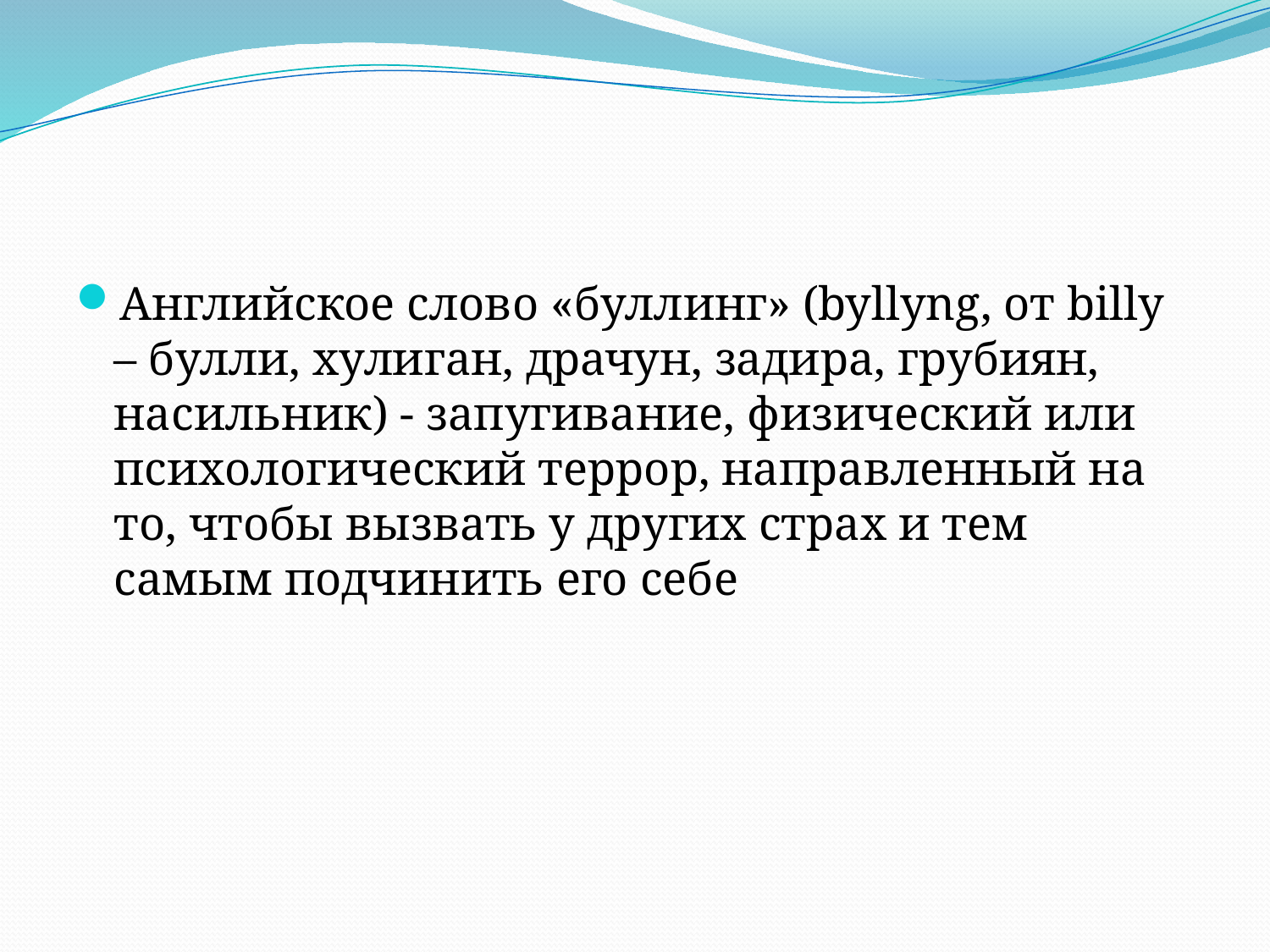

#
Английское слово «буллинг» (byllyng, от billy – булли, хулиган, драчун, задира, грубиян, насильник) - запугивание, физический или психологический террор, направленный на то, чтобы вызвать у других страх и тем самым подчинить его себе